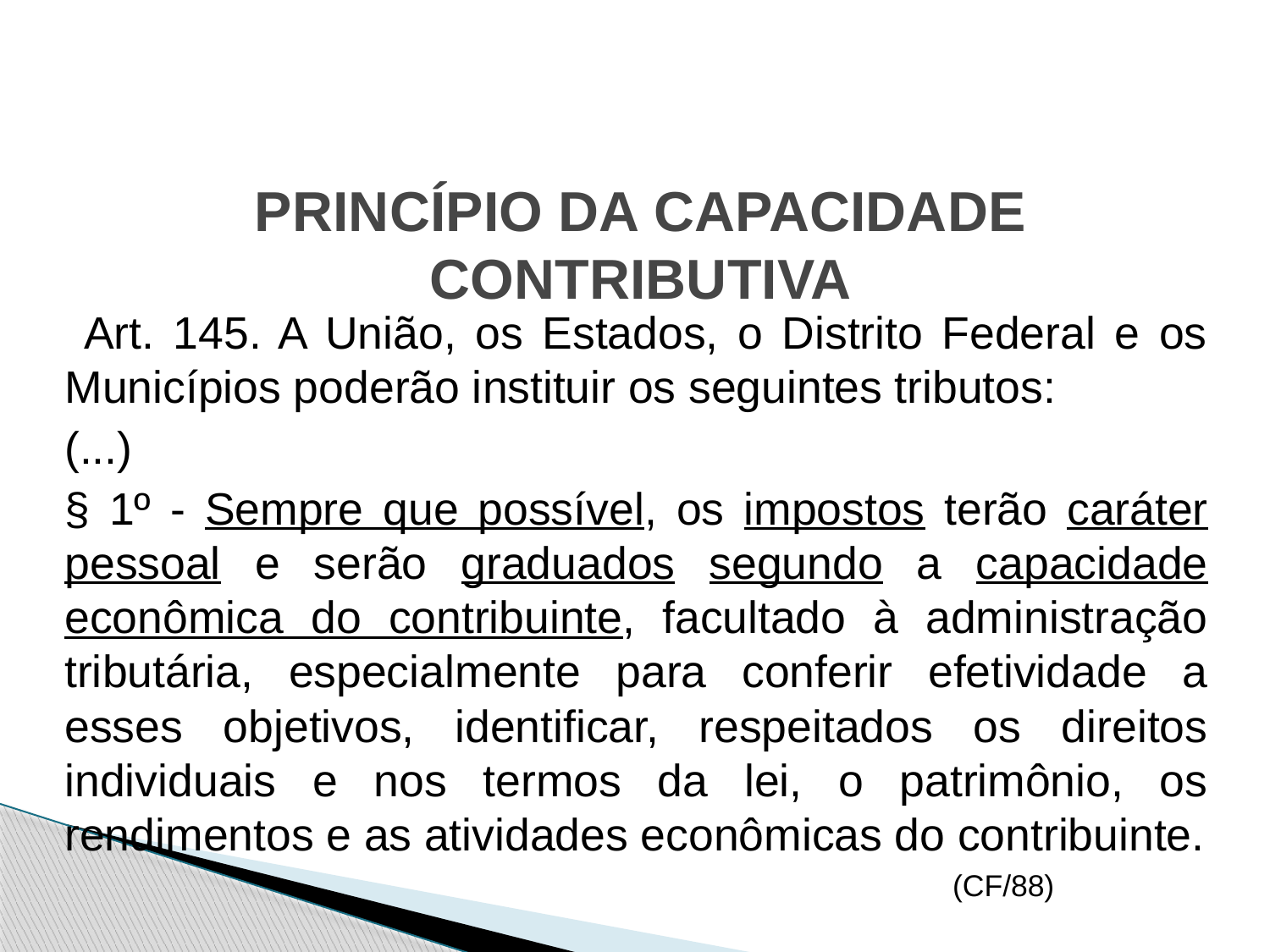

# PRINCÍPIO DA CAPACIDADE CONTRIBUTIVA
	 Art. 145. A União, os Estados, o Distrito Federal e os Municípios poderão instituir os seguintes tributos:
	(...)
	§ 1º - Sempre que possível, os impostos terão caráter pessoal e serão graduados segundo a capacidade econômica do contribuinte, facultado à administração tributária, especialmente para conferir efetividade a esses objetivos, identificar, respeitados os direitos individuais e nos termos da lei, o patrimônio, os rendimentos e as atividades econômicas do contribuinte.
                                                                                                                (CF/88)